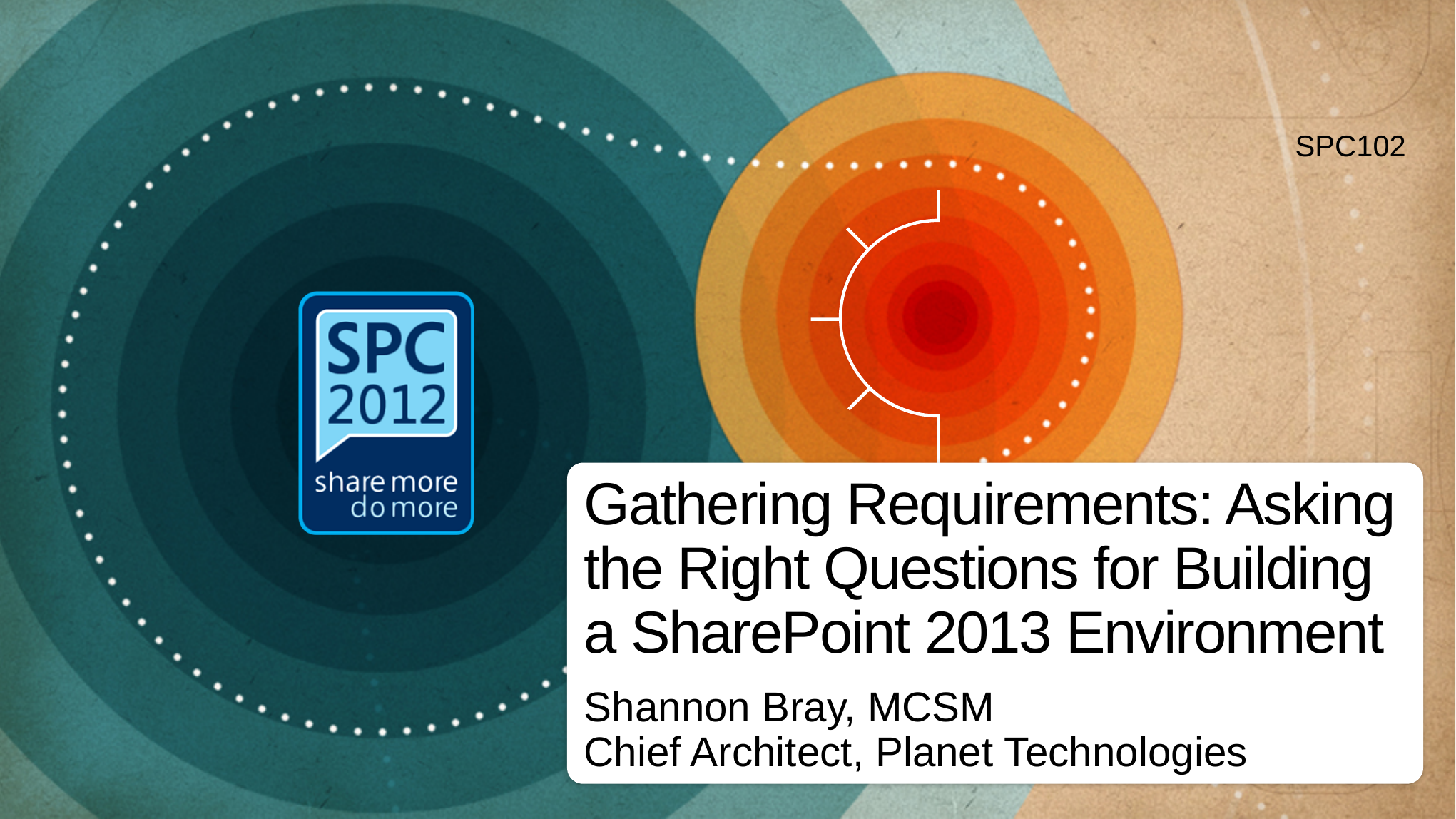

SPC102
# Gathering Requirements: Asking the Right Questions for Building a SharePoint 2013 Environment
Shannon Bray, MCSM
Chief Architect, Planet Technologies